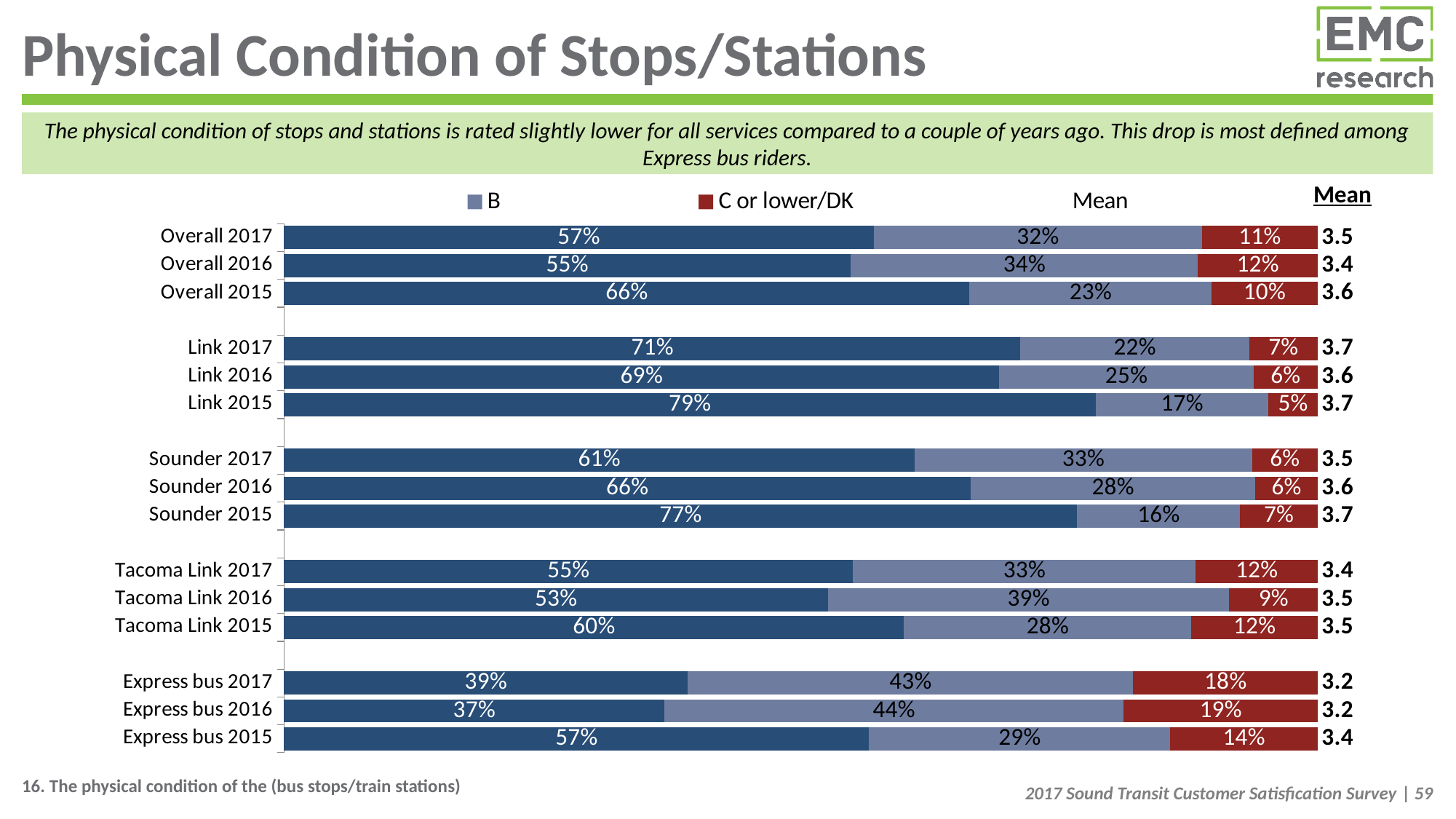

# Physical Condition of Stops/Stations
The physical condition of stops and stations is rated slightly lower for all services compared to a couple of years ago. This drop is most defined among Express bus riders.
Mean

### Chart

| Category | A | B | C or lower/DK | Mean |
|---|---|---|---|---|
| Overall 2017 | 0.5706660626590868 | 0.31751504280705767 | 0.11181889453384004 | 3.474561030004068 |
| Overall 2016 | 0.548400133599838 | 0.3358893670591977 | 0.11571049934097631 | 3.4270676866706062 |
| Overall 2015 | 0.6634058671285677 | 0.23405304300290358 | 0.10254108986852867 | 3.5588440148530207 |
|  | None | None | None | None |
| Link 2017 | 0.7126315512635932 | 0.22127159672765362 | 0.06609685200875487 | 3.6782140272405455 |
| Link 2016 | 0.692030322759245 | 0.24597060988216632 | 0.061999067358588865 | 3.6433220657783885 |
|  Link 2015 | 0.7855922522109613 | 0.16682419329940298 | 0.04758355448963572 | 3.7278951546886216 |
|  | None | None | None | None |
| Sounder 2017 | 0.6100958311407256 | 0.3266049136482646 | 0.0632992552110112 | 3.5354066514437155 |
| Sounder 2016 | 0.6645558717412198 | 0.2750832495087661 | 0.060360878750020365 | 3.5932140174579335 |
| Sounder 2015 | 0.7675491813283247 | 0.1575127264226307 | 0.07493809224904457 | 3.7196781795978517 |
|  | None | None | None | None |
| Tacoma Link 2017 | 0.5505301465475927 | 0.33164421121722243 | 0.11782564223518541 | 3.4451319510323013 |
| Tacoma Link 2016 | 0.5263710223425859 | 0.3882080794403066 | 0.08542089821710669 | 3.4561325488049635 |
| Tacoma Link 2015 | 0.5999999999999993 | 0.2777777777777771 | 0.12222222222222356 | 3.5000000000000004 |
|  | None | None | None | None |
| Express bus 2017 | 0.39067816257279975 | 0.43105266522529395 | 0.1782691722019062 | 3.2162111202883965 |
| Express bus 2016 | 0.36805247674687147 | 0.4442861912428711 | 0.18766133201025903 | 3.1542140729829997 |
| Express bus 2015 | 0.5661245921461024 | 0.29139423966486444 | 0.1424811681890331 | 3.417725717823435 |
16. The physical condition of the (bus stops/train stations)